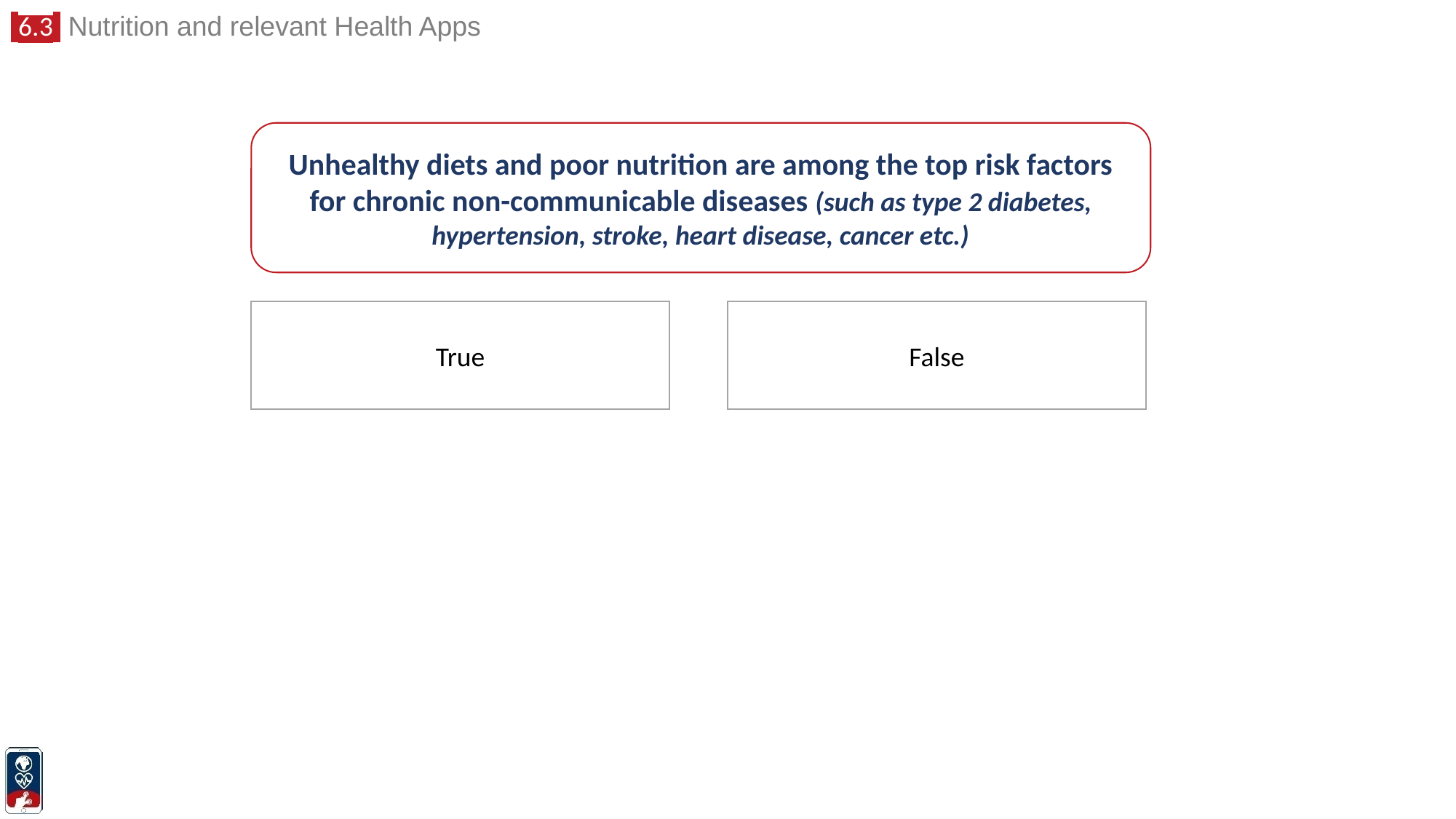

Unhealthy diets and poor nutrition are among the top risk factors for chronic non-communicable diseases (such as type 2 diabetes, hypertension, stroke, heart disease, cancer etc.)
True
False